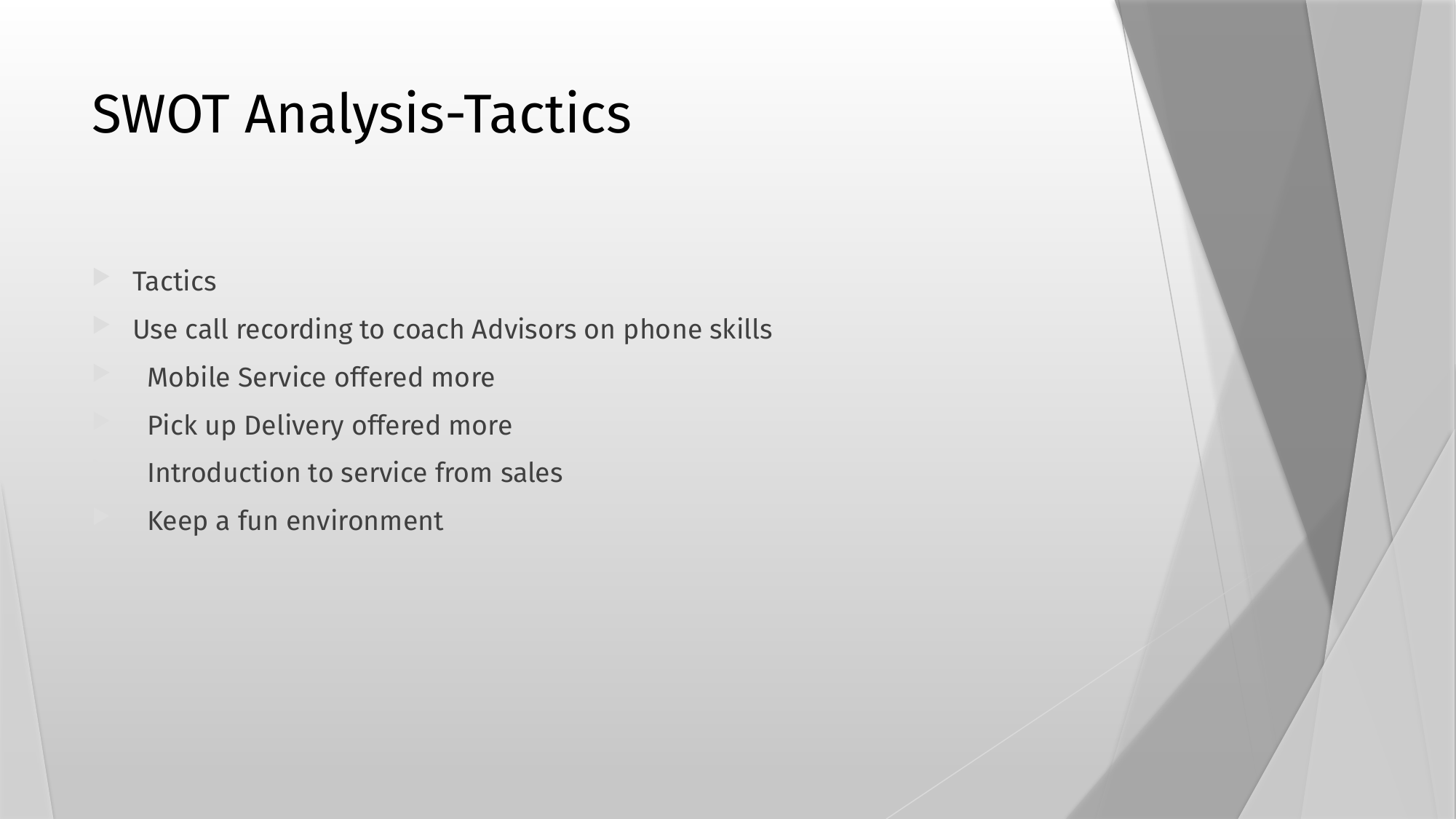

# SWOT Analysis-Tactics
Tactics
Use call recording to coach Advisors on phone skills
  Mobile Service offered more
  Pick up Delivery offered more
  Introduction to service from sales
  Keep a fun environment